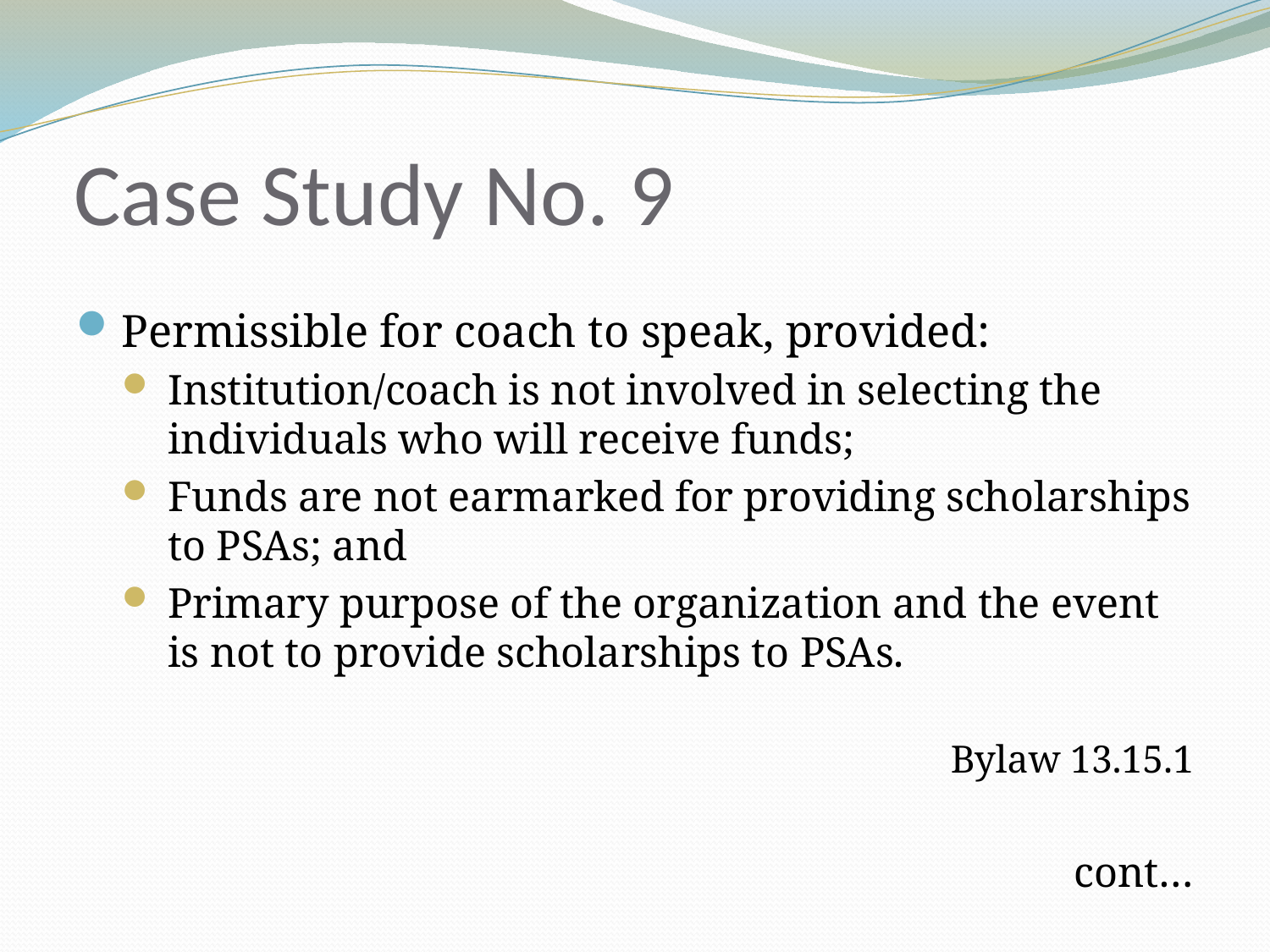

# Case Study No. 9
Permissible for coach to speak, provided:
Institution/coach is not involved in selecting the individuals who will receive funds;
Funds are not earmarked for providing scholarships to PSAs; and
Primary purpose of the organization and the event is not to provide scholarships to PSAs.

Bylaw 13.15.1

cont…